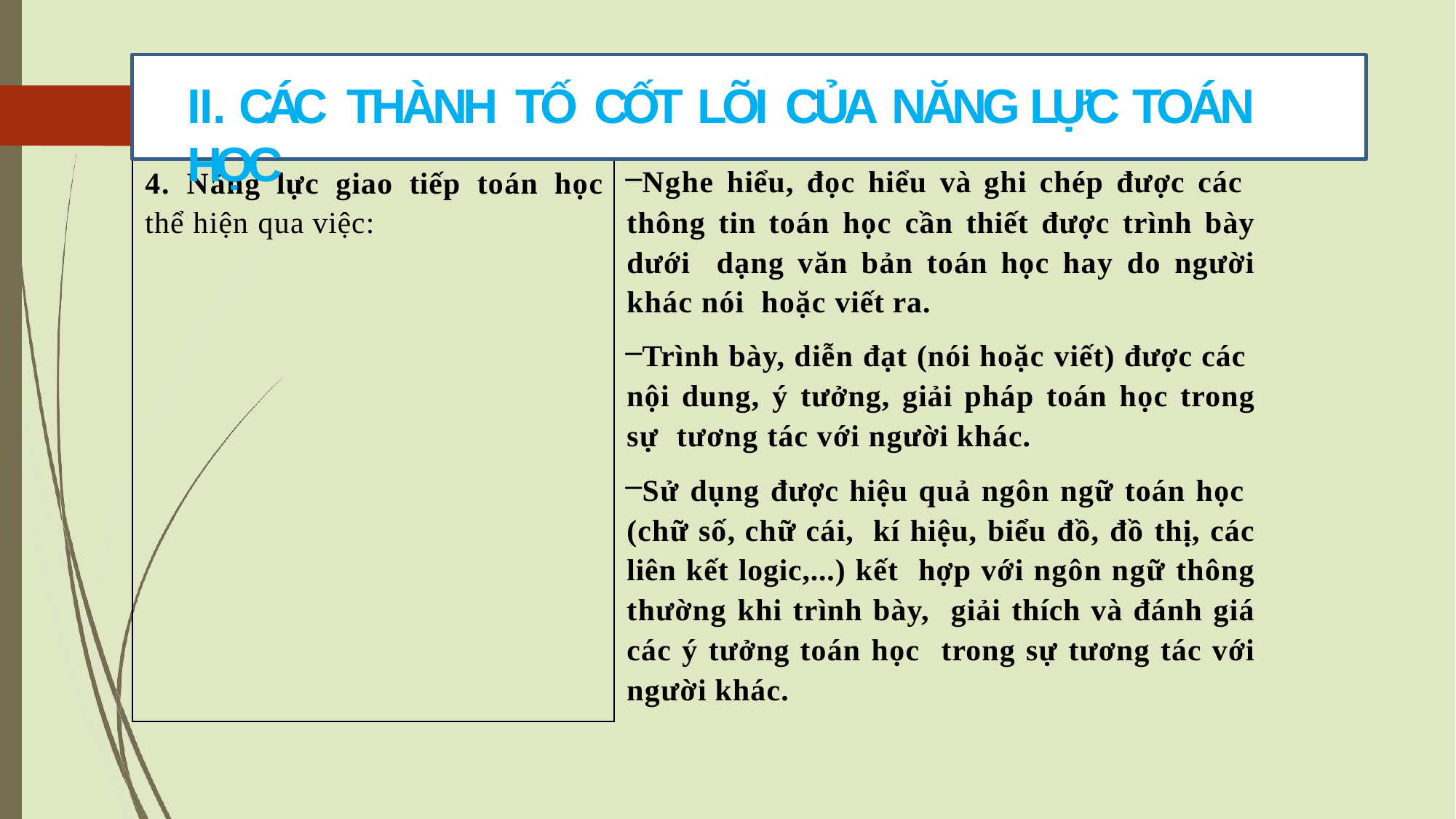

# II. CÁC  THÀNH  TỐ  CỐT  LÕI  CỦA  NĂNG LỰC  TOÁN  HỌC
Nghe hiểu, đọc hiểu và ghi chép được các  thông tin toán học cần thiết được trình bày dưới  dạng văn bản toán học hay do người khác nói  hoặc viết ra.
Trình bày, diễn đạt (nói hoặc viết) được các  nội dung, ý tưởng, giải pháp toán học trong sự  tương tác với người khác.
Sử dụng được hiệu quả ngôn ngữ toán học  (chữ số, chữ cái,  kí hiệu, biểu đồ, đồ thị, các liên kết logic,...) kết  hợp với ngôn ngữ thông thường khi trình bày,  giải thích và đánh giá các ý tưởng toán học  trong sự tương tác với người khác.
4.	Năng	lực	giao	tiếp	toán	học
thể hiện qua việc: